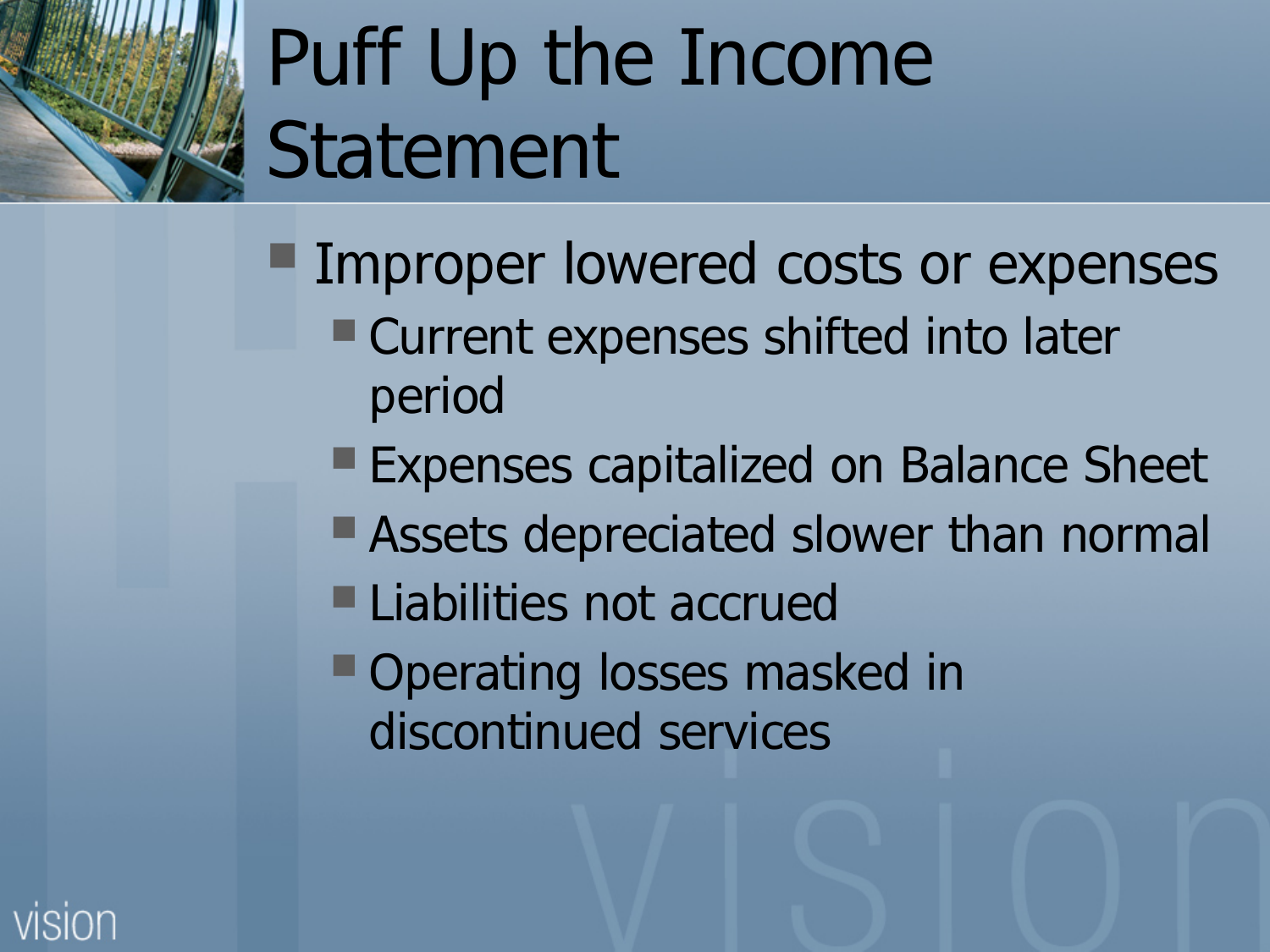

# Puff Up the Income Statement
Improper lowered costs or expenses
Current expenses shifted into later period
Expenses capitalized on Balance Sheet
Assets depreciated slower than normal
Liabilities not accrued
Operating losses masked in discontinued services